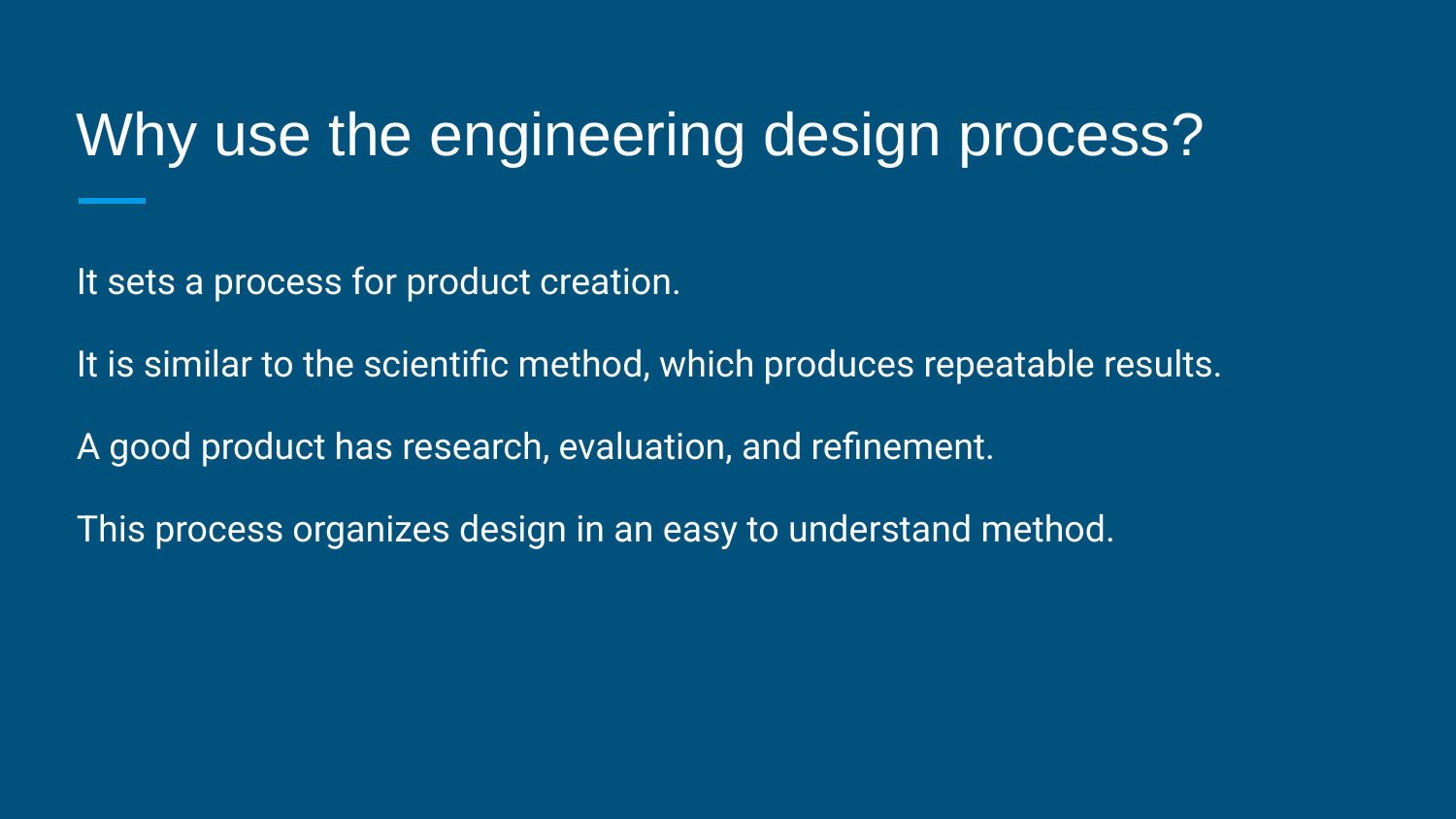

# Why use the engineering design process?
It sets a process for product creation.
It is similar to the scientific method, which produces repeatable results.
A good product has research, evaluation, and refinement.
This process organizes design in an easy to understand method.